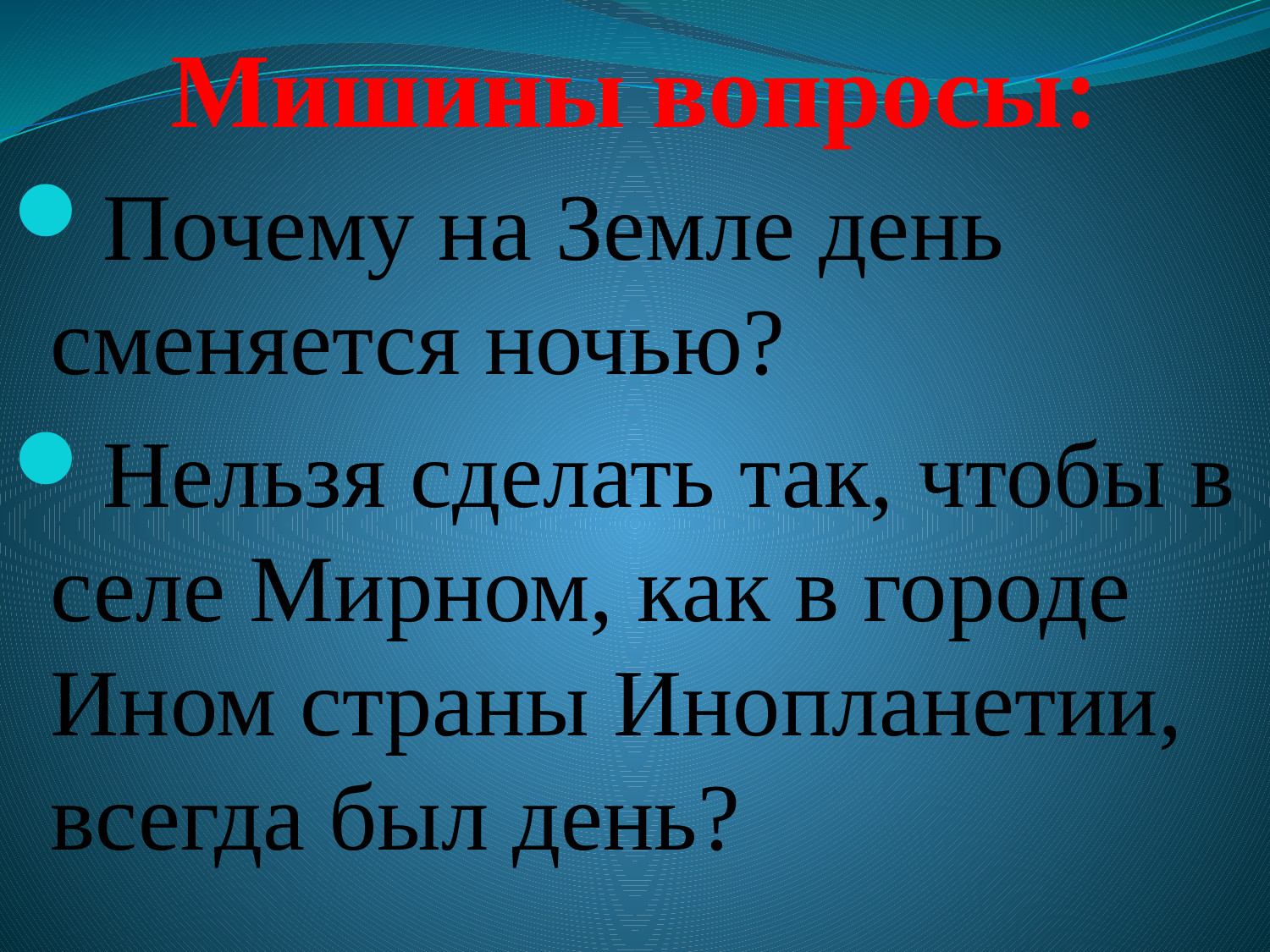

# Мишины вопросы:
Почему на Земле день сменяется ночью?
Нельзя сделать так, чтобы в селе Мирном, как в городе Ином страны Инопланетии, всегда был день?